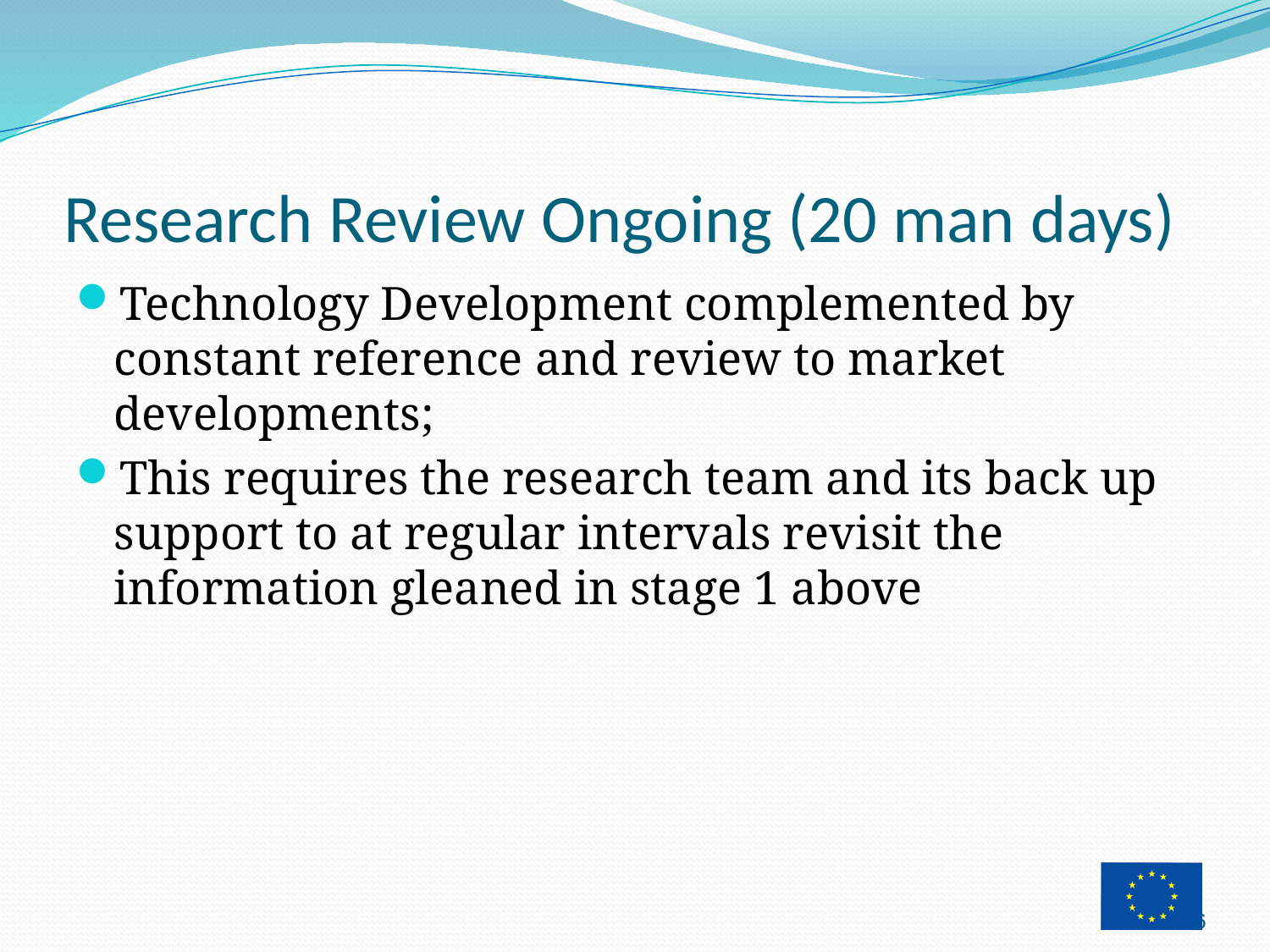

# Research Review Ongoing (20 man days)
Technology Development complemented by constant reference and review to market developments;
This requires the research team and its back up support to at regular intervals revisit the information gleaned in stage 1 above
16